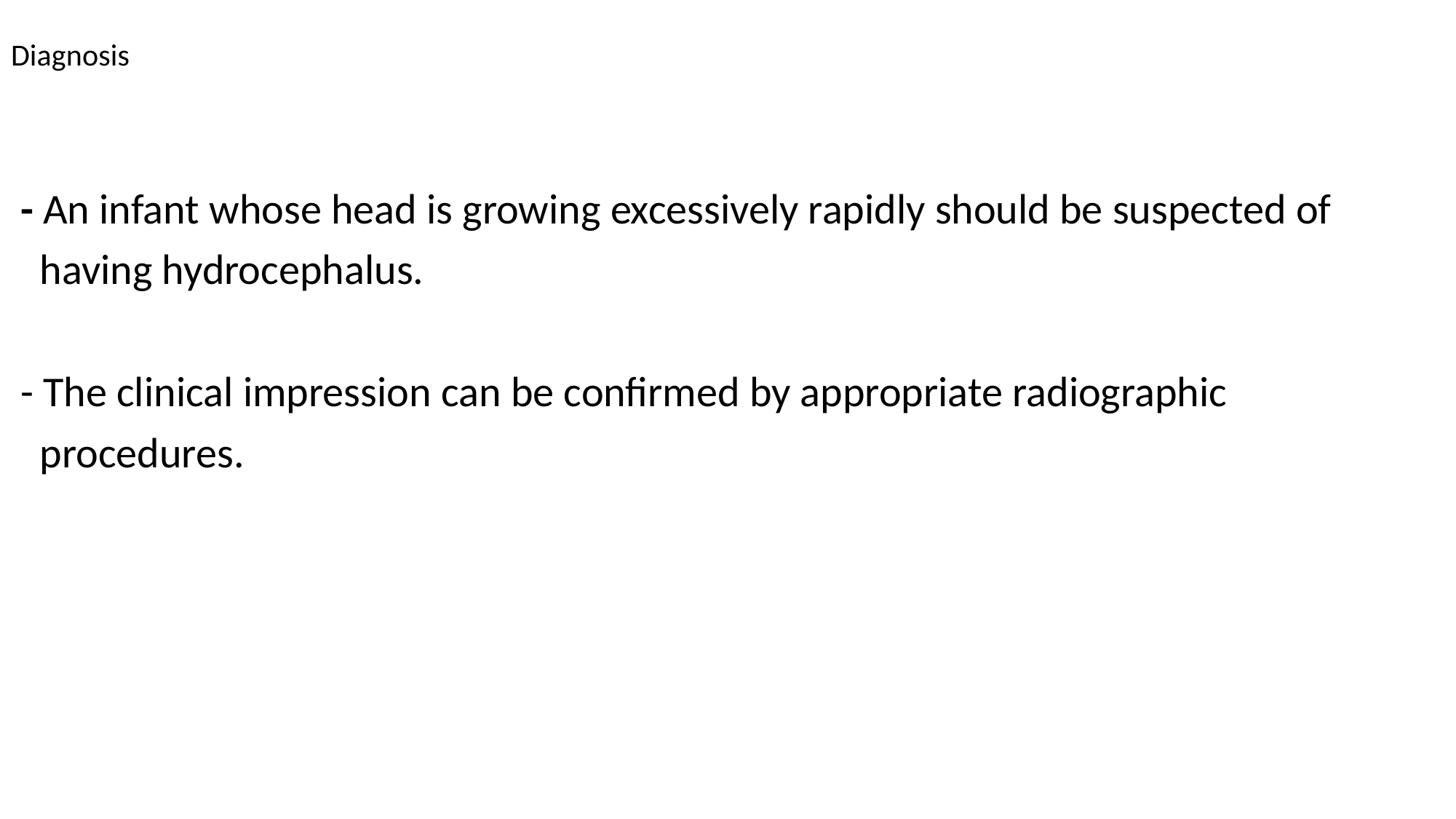

# Diagnosis

 - An infant whose head is growing excessively rapidly should be suspected of
   having hydrocephalus.

 - The clinical impression can be confirmed by appropriate radiographic
   procedures.